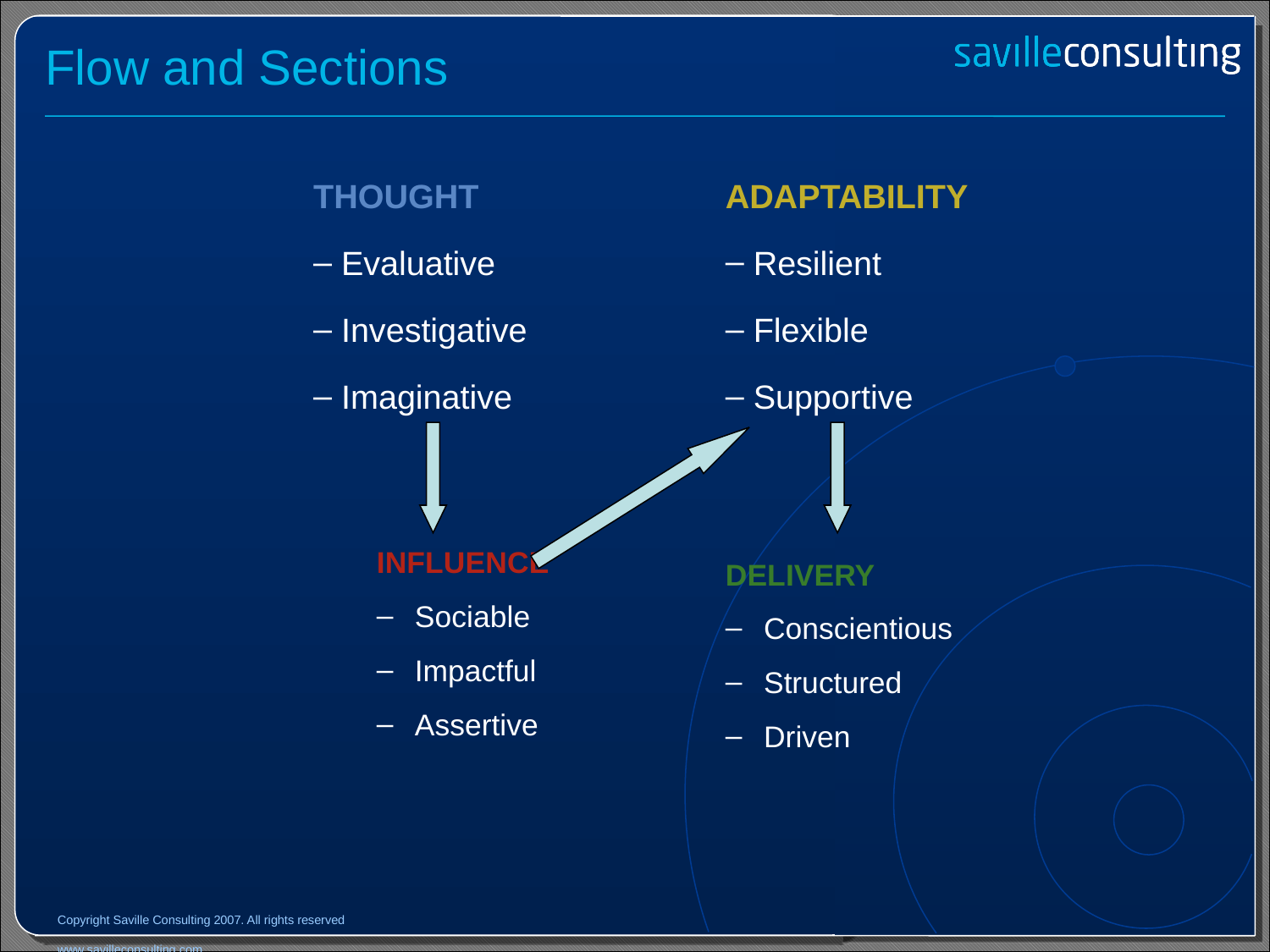

# Flow and Sections

THOUGHT
 Evaluative
 Investigative
 Imaginative

ADAPTABILITY
 Resilient
 Flexible
 Supportive

INFLUENCE
 Sociable
 Impactful
 Assertive

DELIVERY
 Conscientious
 Structured
 Driven